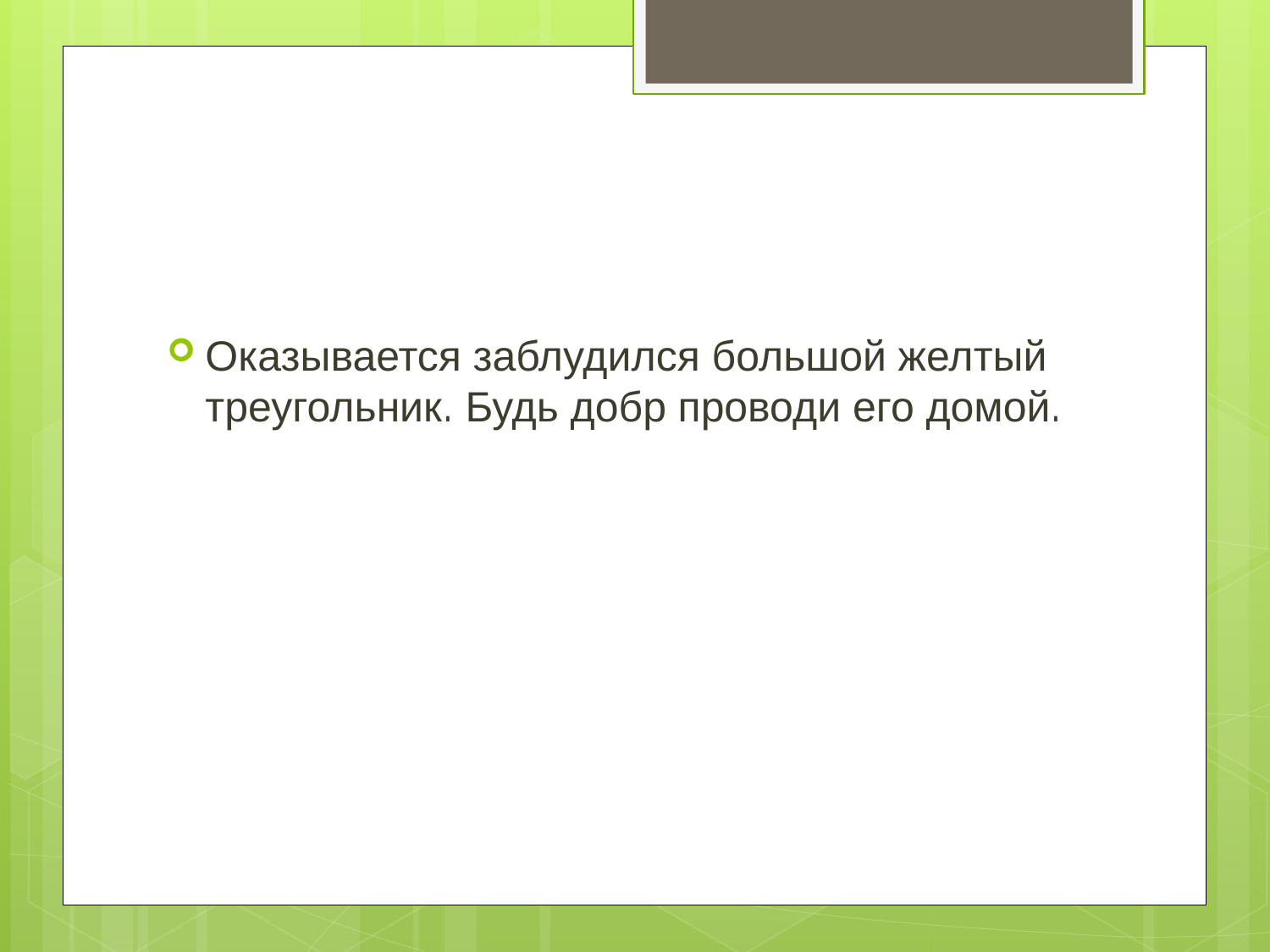

#
Оказывается заблудился большой желтый треугольник. Будь добр проводи его домой.